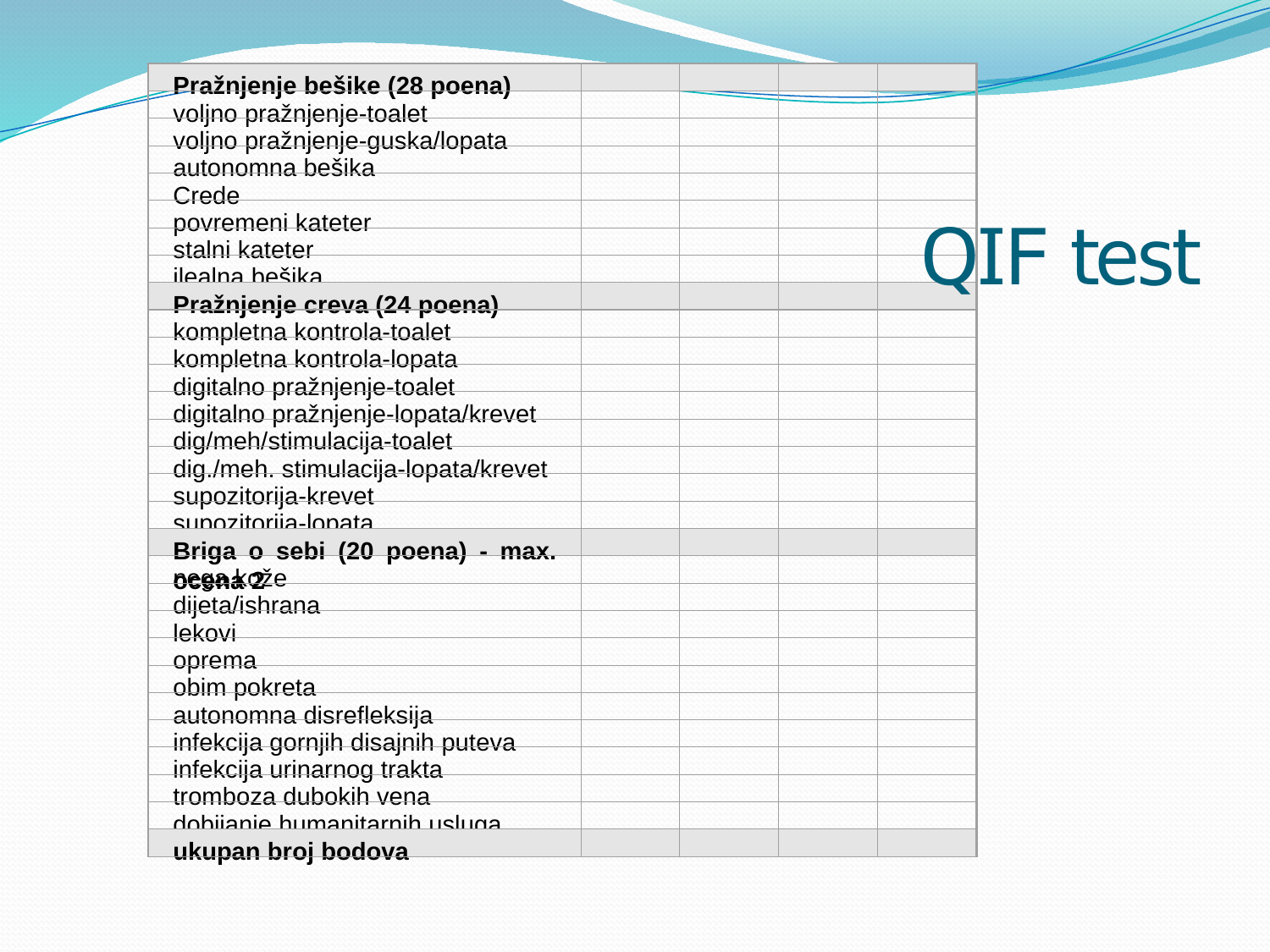

Pražnjenje bešike (28 poena)

voljno pražnjenje-toalet

voljno pražnjenje-guska/lopata

autonomna bešika

Crede

povremeni kateter

stalni kateter

ilealna bešika

Pražnjenje creva (24 poena)

kompletna kontrola-toalet

kompletna kontrola-lopata

digitalno pražnjenje-toalet

digitalno pražnjenje-lopata/krevet

dig/meh/stimulacija-toalet

dig./meh. stimulacija-lopata/krevet

supozitorija-krevet

supozitorija-lopata

Briga o sebi (20 poena) - max. ocena 2

nega kože

dijeta/ishrana

lekovi

oprema

obim pokreta

autonomna disrefleksija

infekcija gornjih disajnih puteva

infekcija urinarnog trakta

tromboza dubokih vena

dobijanje humanitarnih usluga

ukupan broj bodova

QIF test